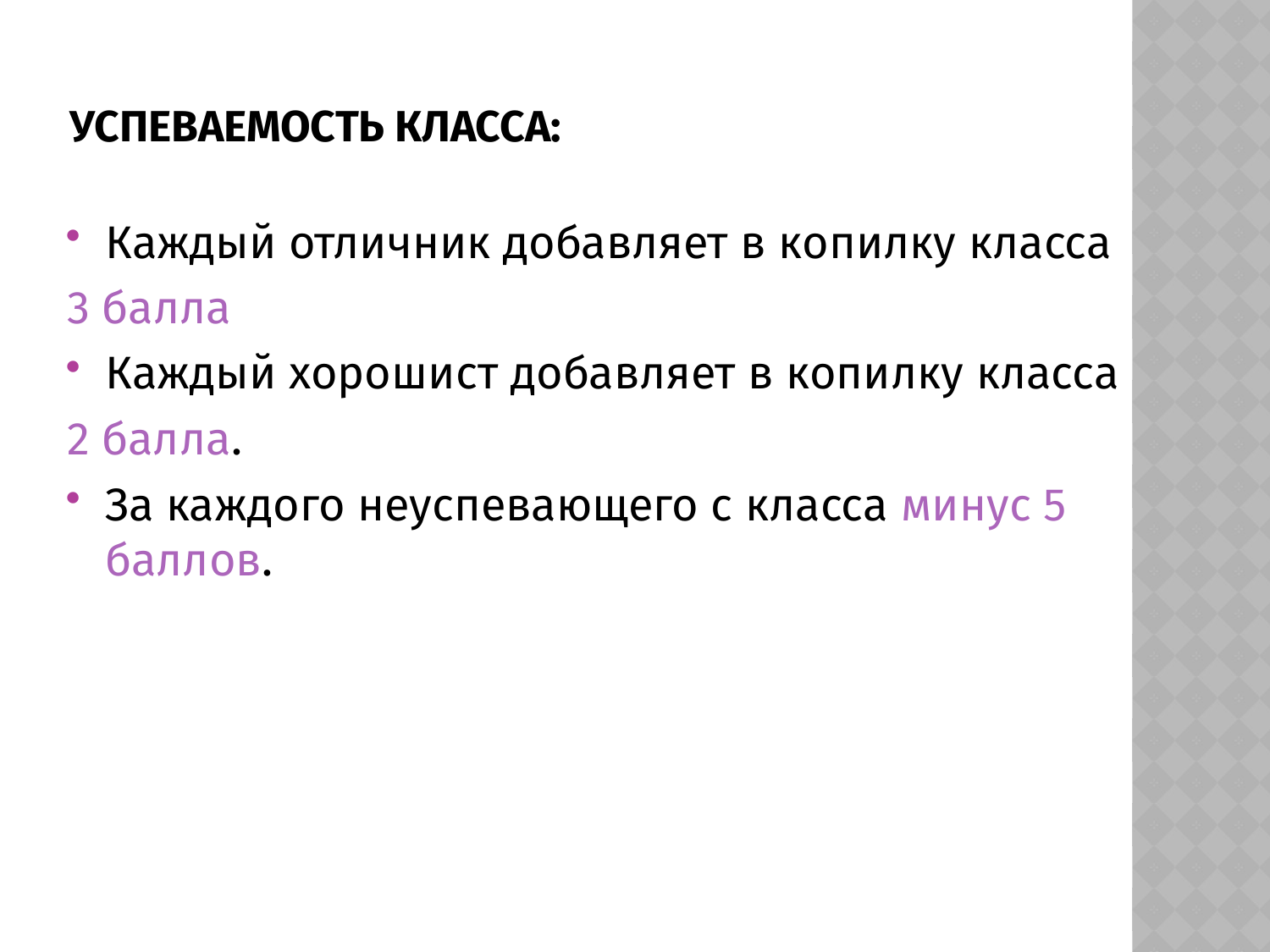

# Успеваемость класса:
Каждый отличник добавляет в копилку класса
3 балла
Каждый хорошист добавляет в копилку класса
2 балла.
За каждого неуспевающего с класса минус 5 баллов.